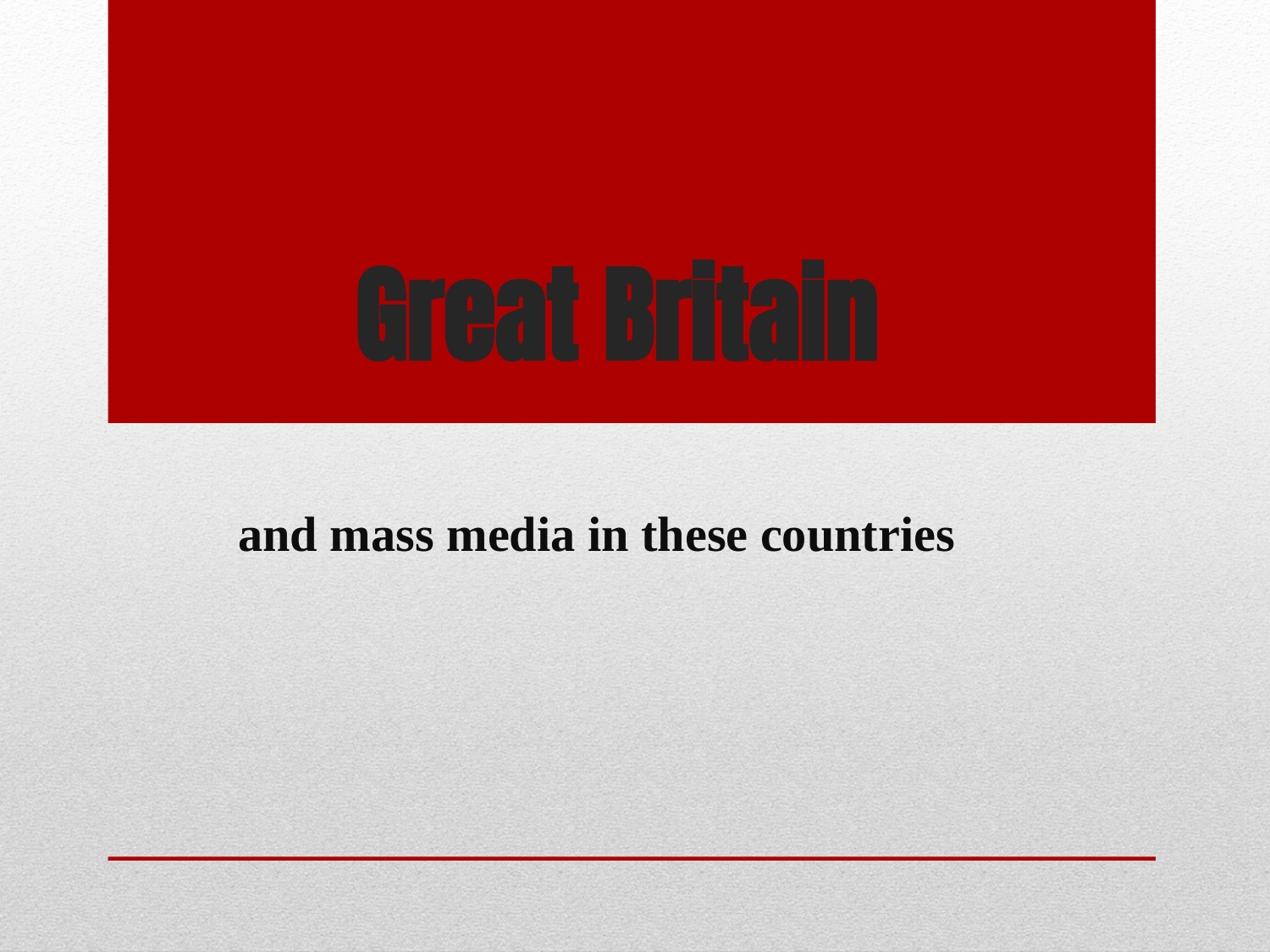

# Russia, the USA,                                                      Great Britain
   and mass media in these countries